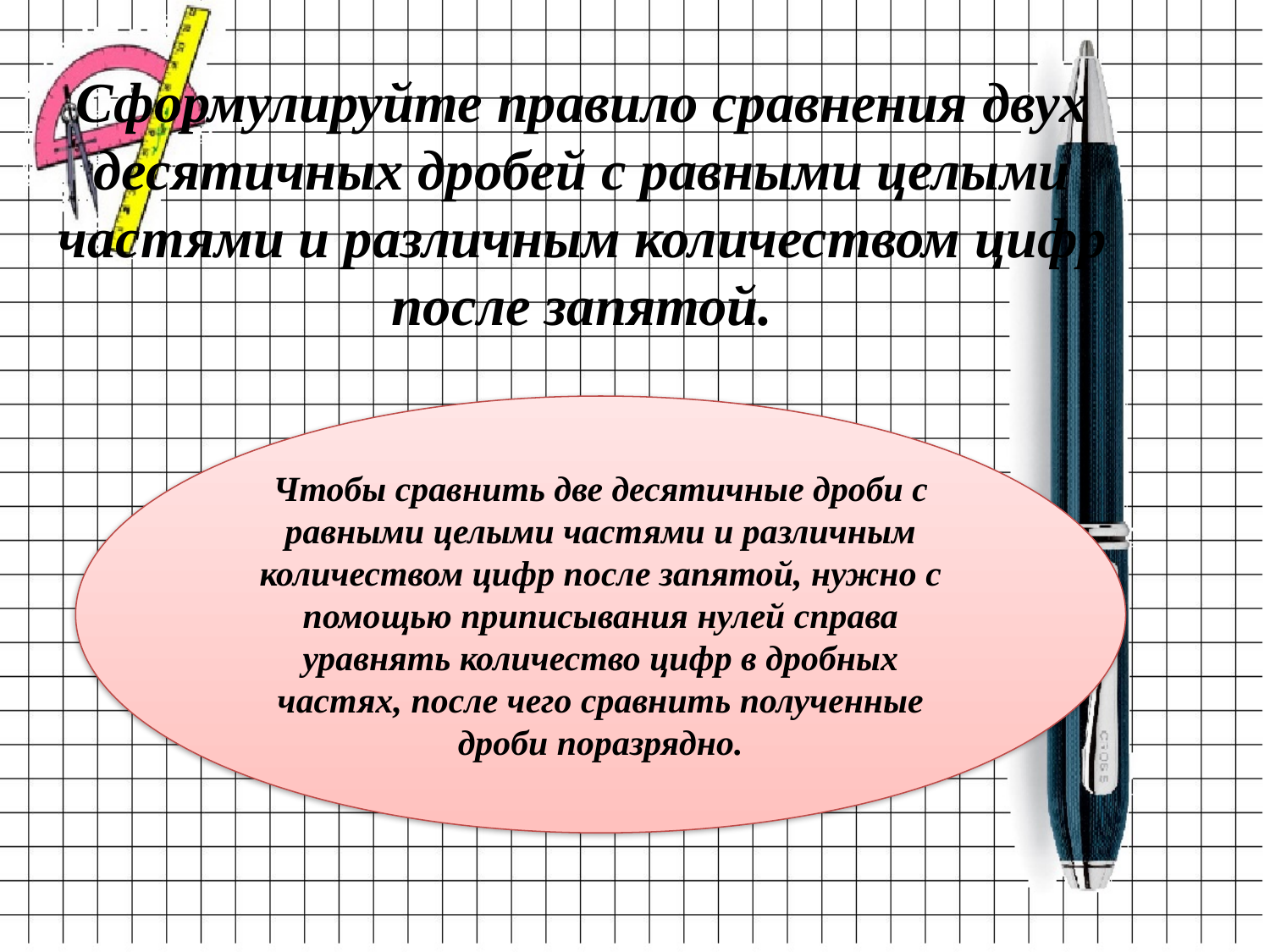

# Сформулируйте правило сравнения двух десятичных дробей с равными целыми частями и различным количеством цифр после запятой.
Чтобы сравнить две десятичные дроби с равными целыми частями и различным количеством цифр после запятой, нужно с помощью приписывания нулей справа уравнять количество цифр в дробных частях, после чего сравнить полученные дроби поразрядно.